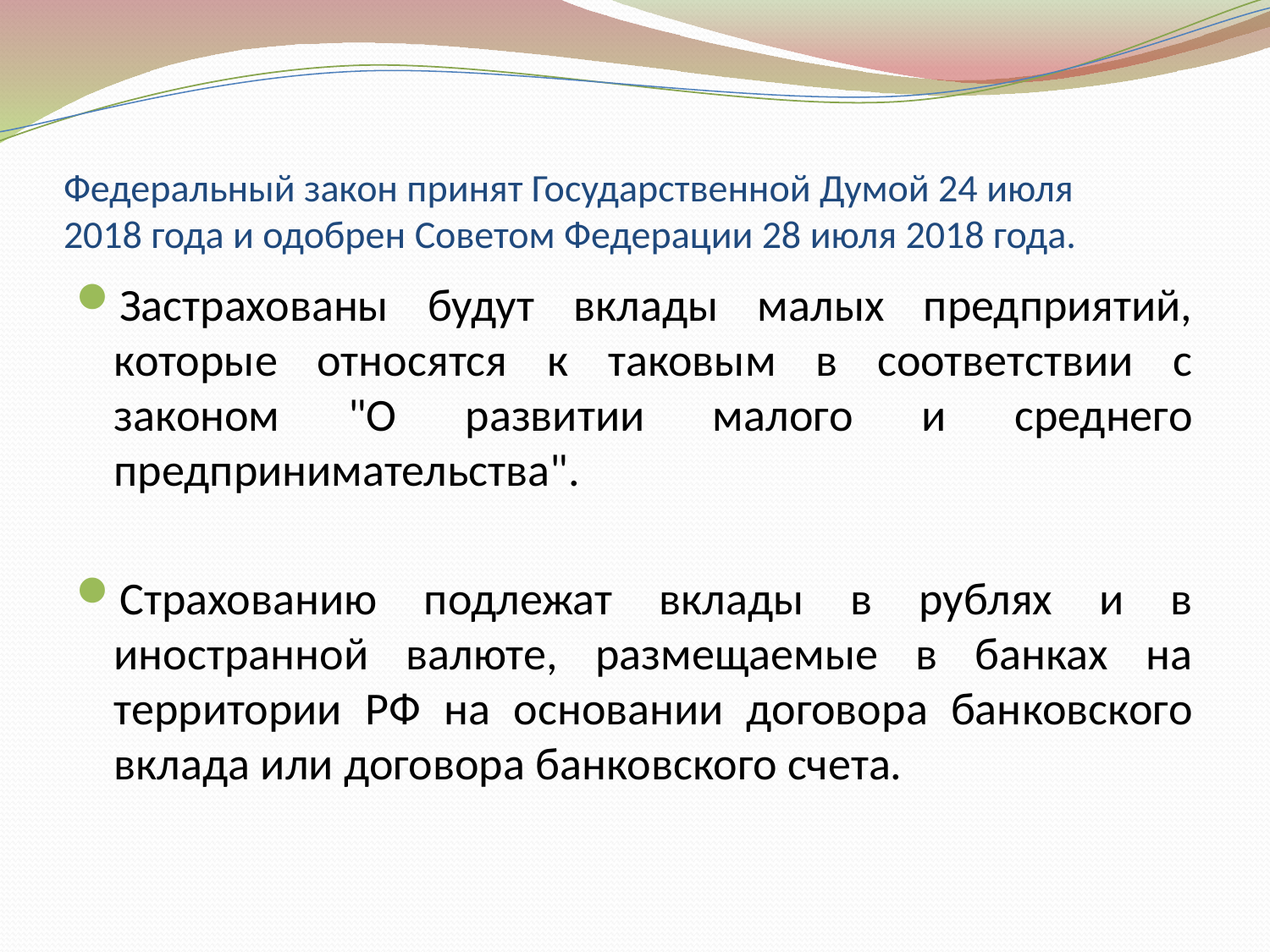

# Федеральный закон принят Государственной Думой 24 июля 2018 года и одобрен Советом Федерации 28 июля 2018 года.
Застрахованы будут вклады малых предприятий, которые относятся к таковым в соответствии с законом "О развитии малого и среднего предпринимательства".

Страхованию подлежат вклады в рублях и в иностранной валюте, размещаемые в банках на территории РФ на основании договора банковского вклада или договора банковского счета.